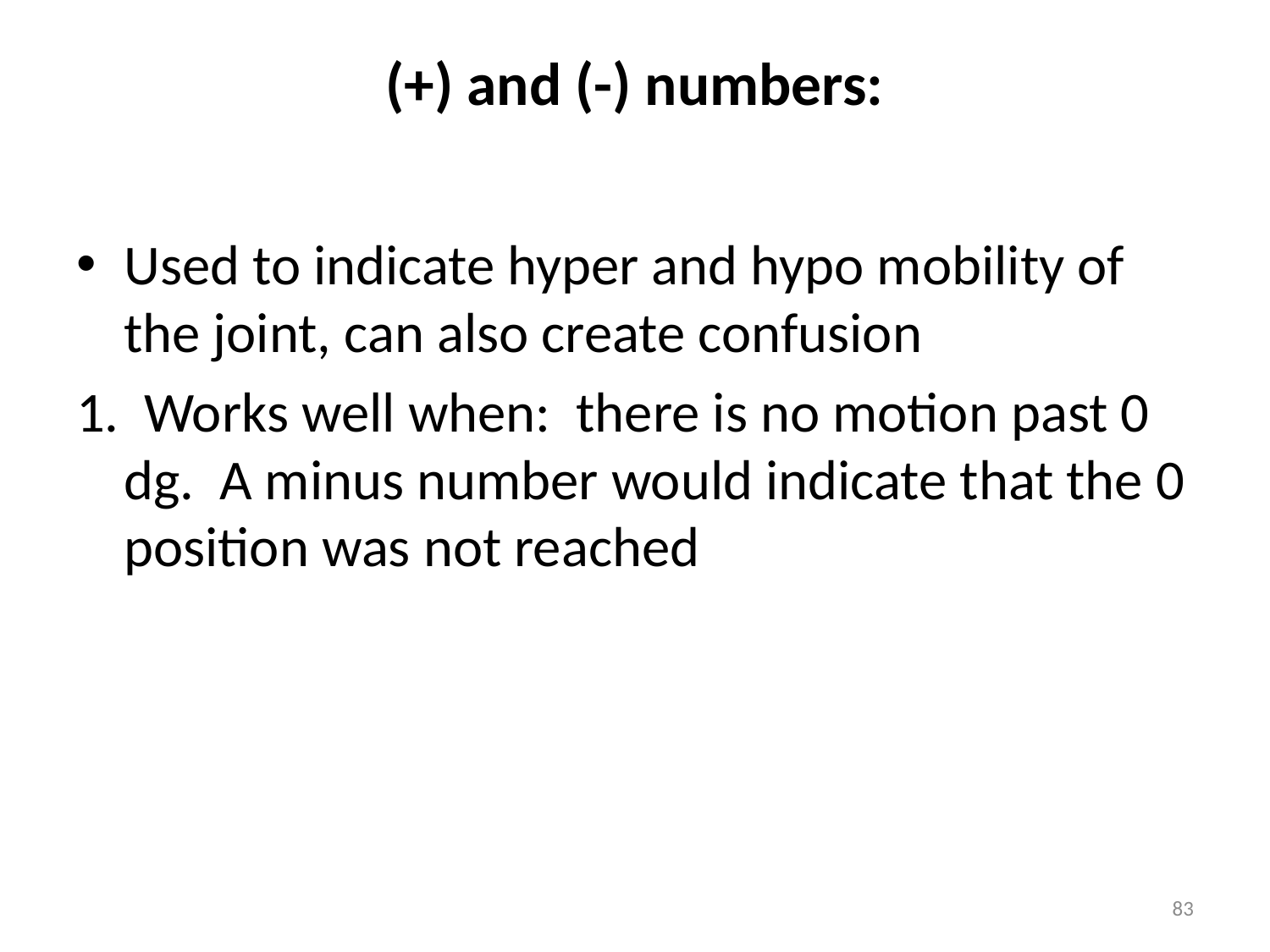

# (+) and (-) numbers:
Used to indicate hyper and hypo mobility of the joint, can also create confusion
1.  Works well when:  there is no motion past 0 dg.  A minus number would indicate that the 0 position was not reached
83